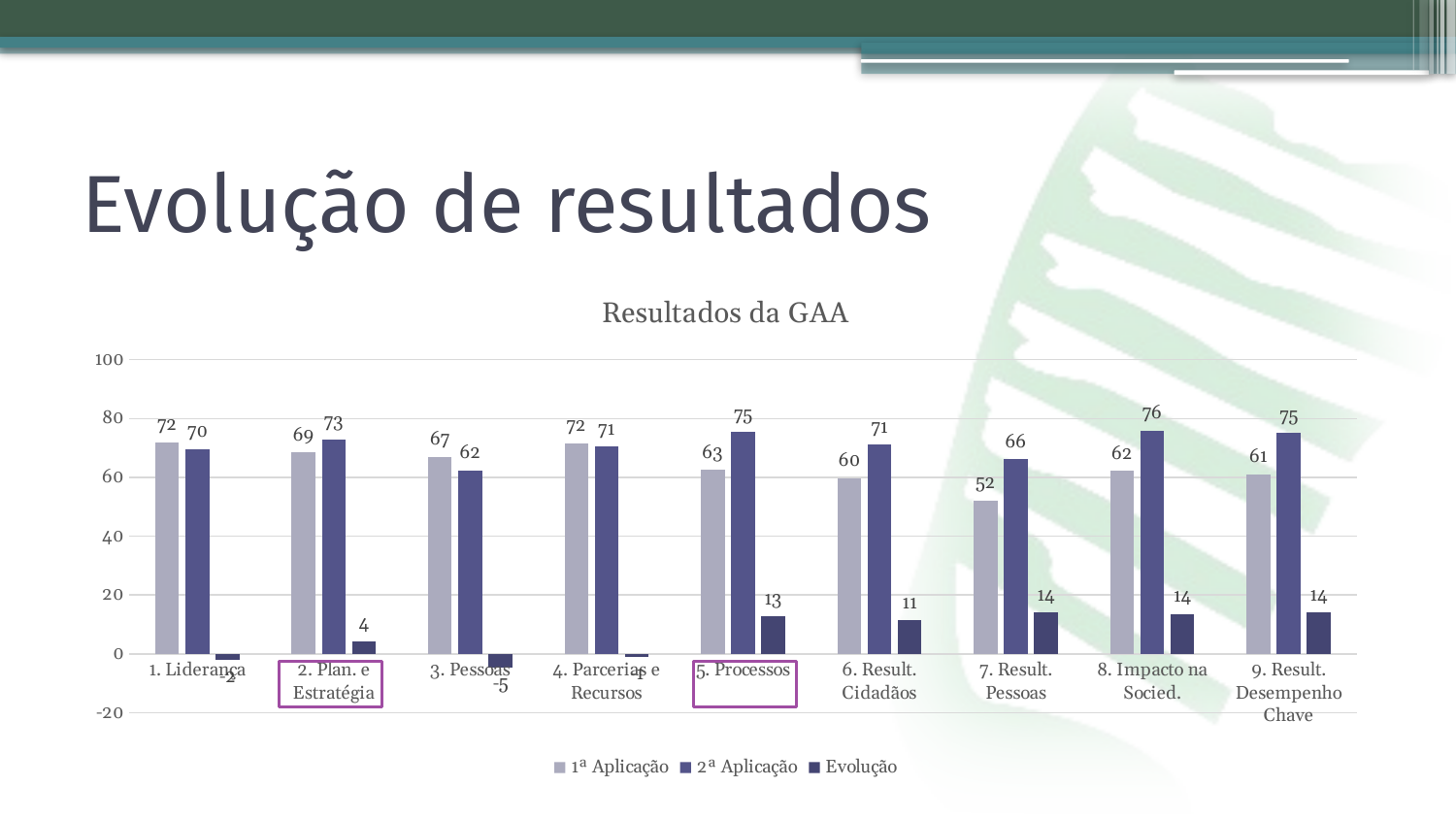

# Evolução de resultados

### Chart:

| Category | 1ª Aplicação | 2ª Aplicação | Evolução |
|---|---|---|---|
| 1. Liderança | 71.83333333333333 | 69.66666666666667 | -2.166666666666657 |
| 2. Plan. e Estratégia | 68.5 | 72.91666666666667 | 4.416666666666671 |
| 3. Pessoas | 67.0 | 62.416666666666664 | -4.583333333333336 |
| 4. Parcerias e Recursos | 71.66666666666667 | 70.5 | -1.1666666666666714 |
| 5. Processos | 62.583333333333336 | 75.36363636363636 | 12.780303030303024 |
| 6. Result. Cidadãos | 59.666666666666664 | 71.08333333333333 | 11.416666666666664 |
| 7. Result. Pessoas | 52.166666666666664 | 66.16666666666667 | 14.000000000000007 |
| 8. Impacto na Socied. | 62.25 | 75.83333333333333 | 13.583333333333329 |
| 9. Result. Desempenho Chave | 61.0 | 75.0 | 14.0 |